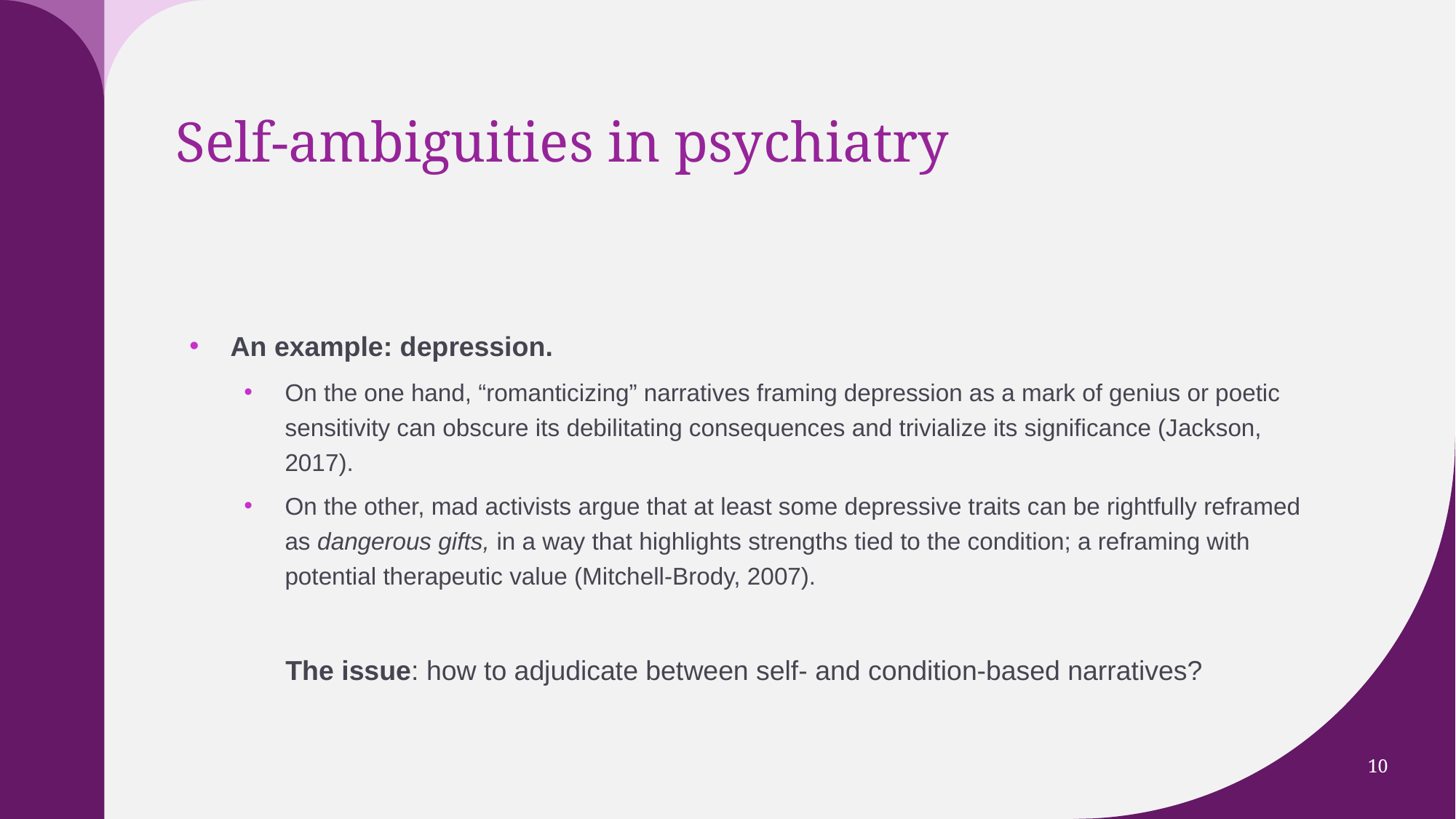

# Self-ambiguities in psychiatry
An example: depression.
On the one hand, “romanticizing” narratives framing depression as a mark of genius or poetic sensitivity can obscure its debilitating consequences and trivialize its significance (Jackson, 2017).
On the other, mad activists argue that at least some depressive traits can be rightfully reframed as dangerous gifts, in a way that highlights strengths tied to the condition; a reframing with potential therapeutic value (Mitchell-Brody, 2007).
The issue: how to adjudicate between self- and condition-based narratives?
10